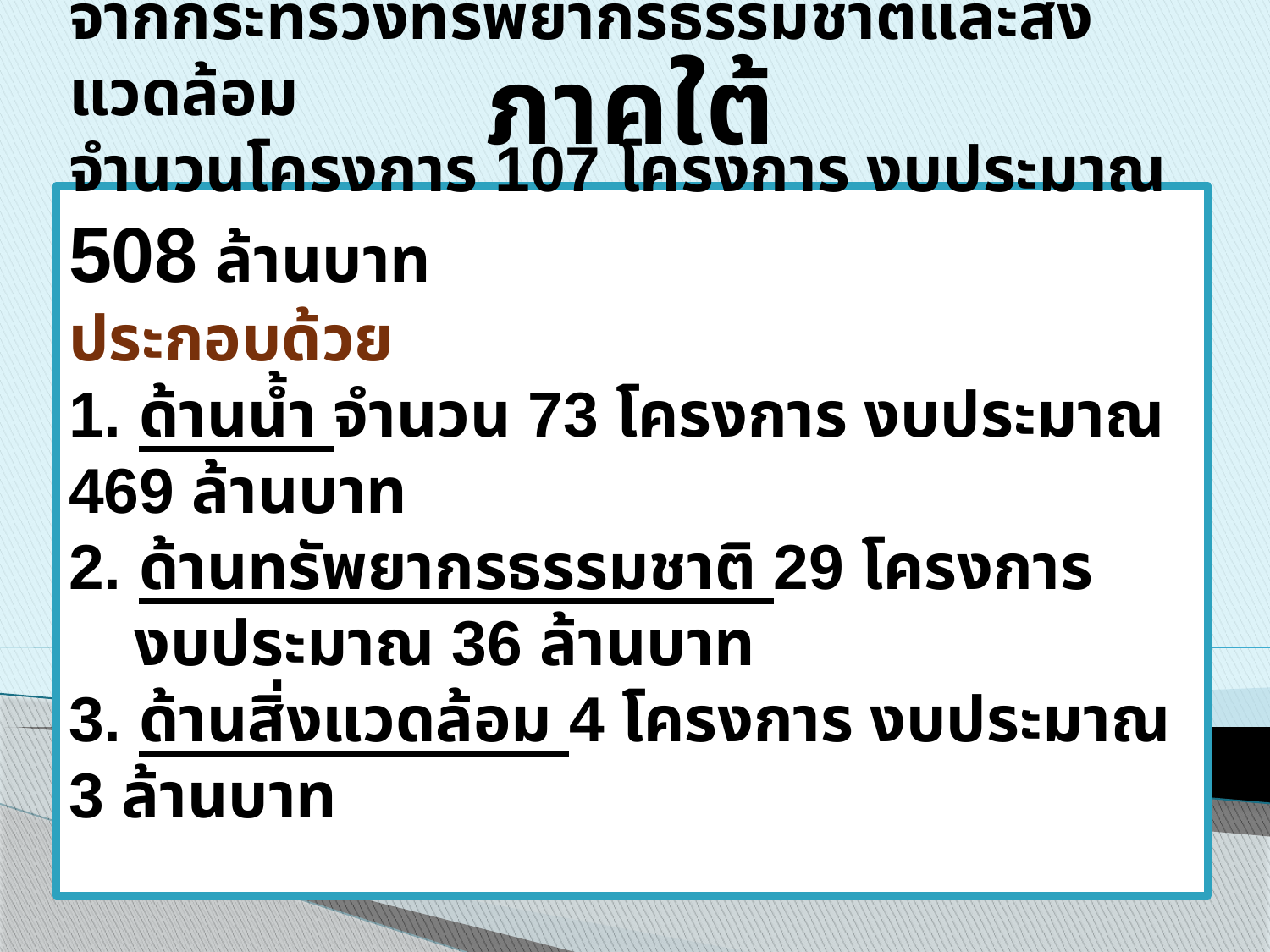

ภาคใต้
# โครงการที่ขอรับการสนับสนุน จากกระทรวงทรัพยากรธรรมชาติและสิ่งแวดล้อม จำนวนโครงการ 107 โครงการ งบประมาณ 508 ล้านบาท ประกอบด้วย 1. ด้านน้ำ จำนวน 73 โครงการ งบประมาณ 469 ล้านบาท 2. ด้านทรัพยากรธรรมชาติ 29 โครงการ งบประมาณ 36 ล้านบาท 3. ด้านสิ่งแวดล้อม 4 โครงการ งบประมาณ 3 ล้านบาท